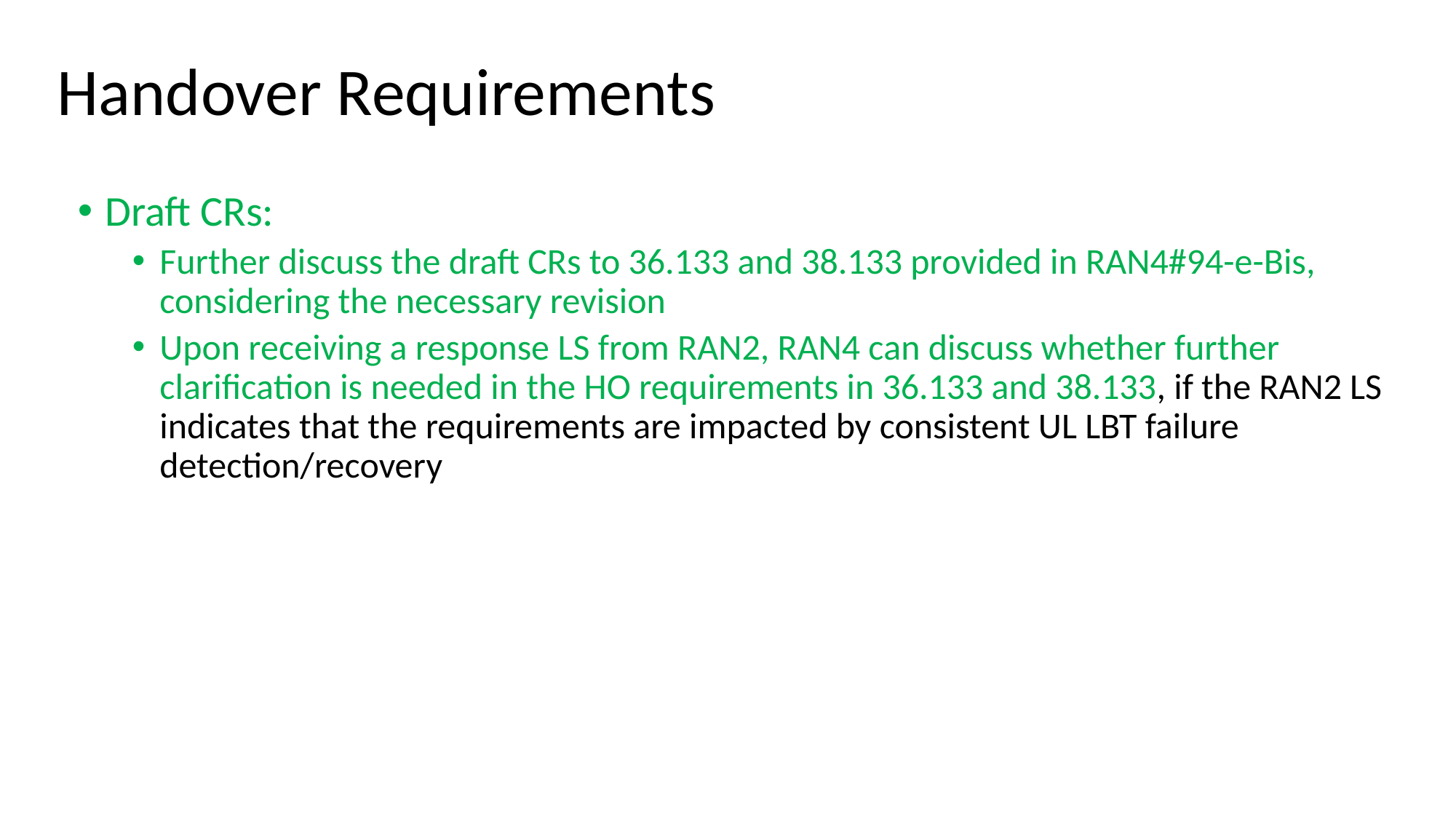

# Handover Requirements
Draft CRs:
Further discuss the draft CRs to 36.133 and 38.133 provided in RAN4#94-e-Bis, considering the necessary revision
Upon receiving a response LS from RAN2, RAN4 can discuss whether further clarification is needed in the HO requirements in 36.133 and 38.133, if the RAN2 LS indicates that the requirements are impacted by consistent UL LBT failure detection/recovery